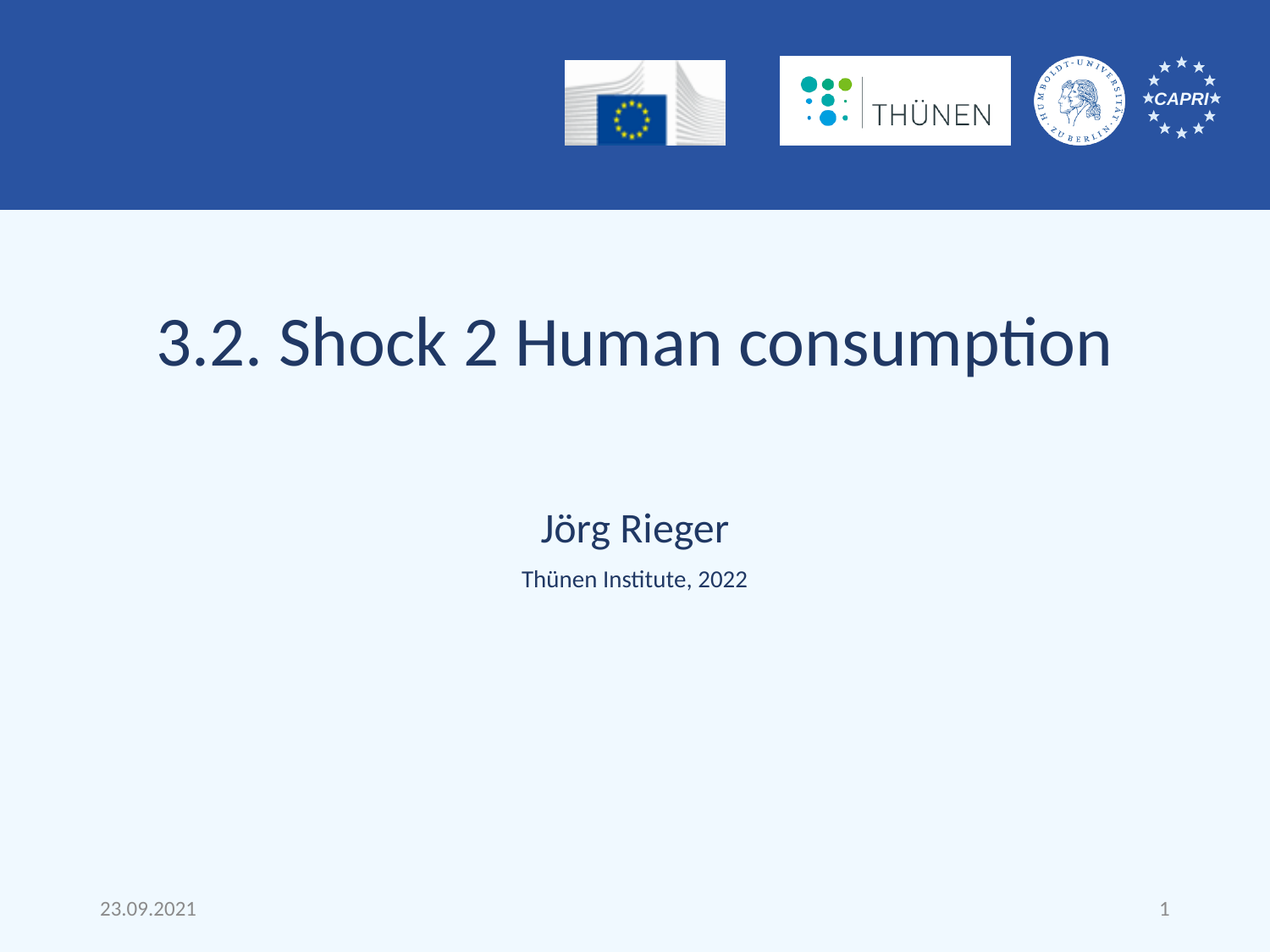

# 3.2. Shock 2 Human consumption
Jörg Rieger
Thünen Institute, 2022
23.09.2021

1